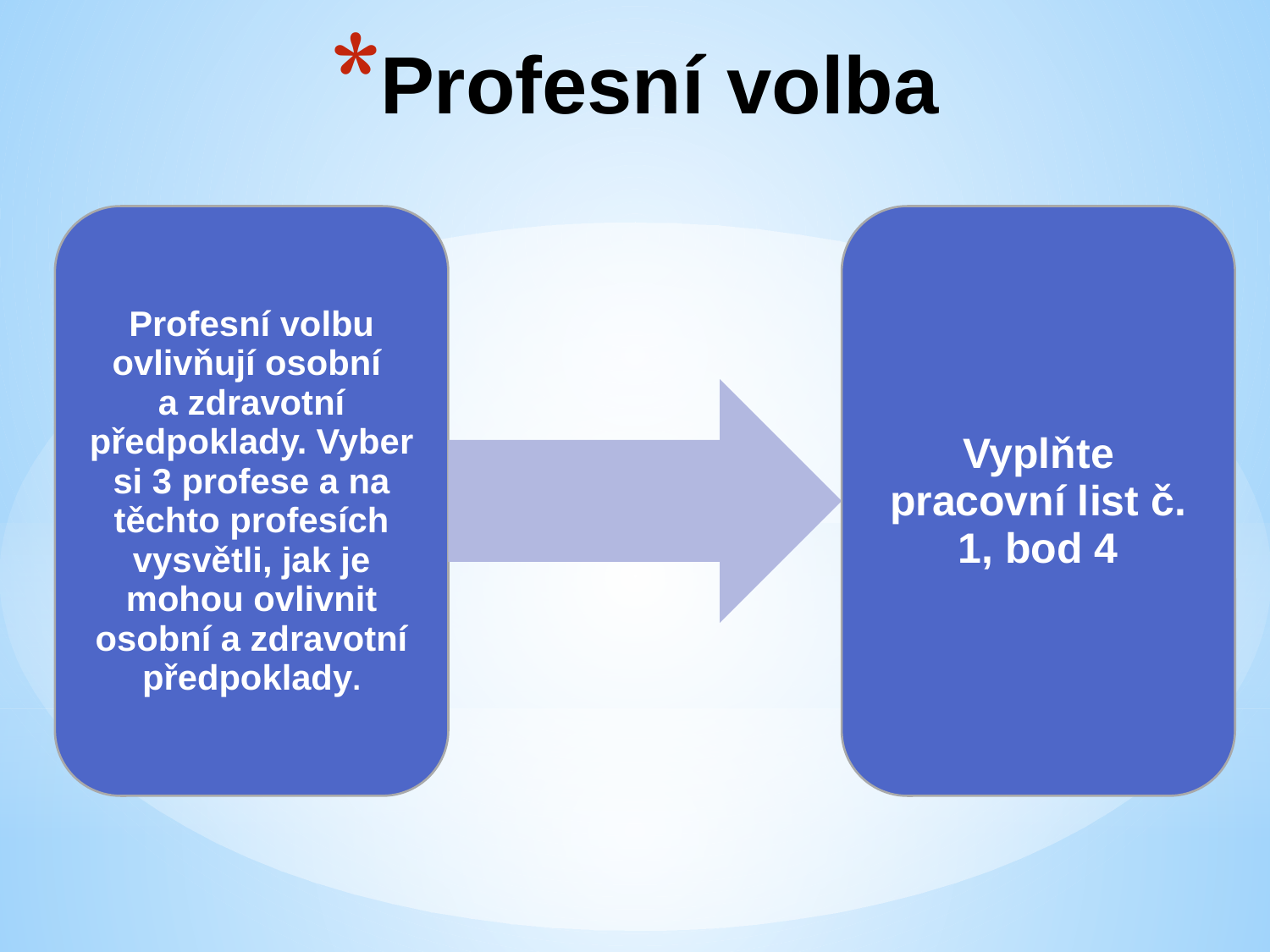

# Profesní volba
Profesní volbu ovlivňují osobní
a zdravotní předpoklady. Vyber si 3 profese a na těchto profesích vysvětli, jak je mohou ovlivnit osobní a zdravotní předpoklady.
Vyplňte pracovní list č. 1, bod 4